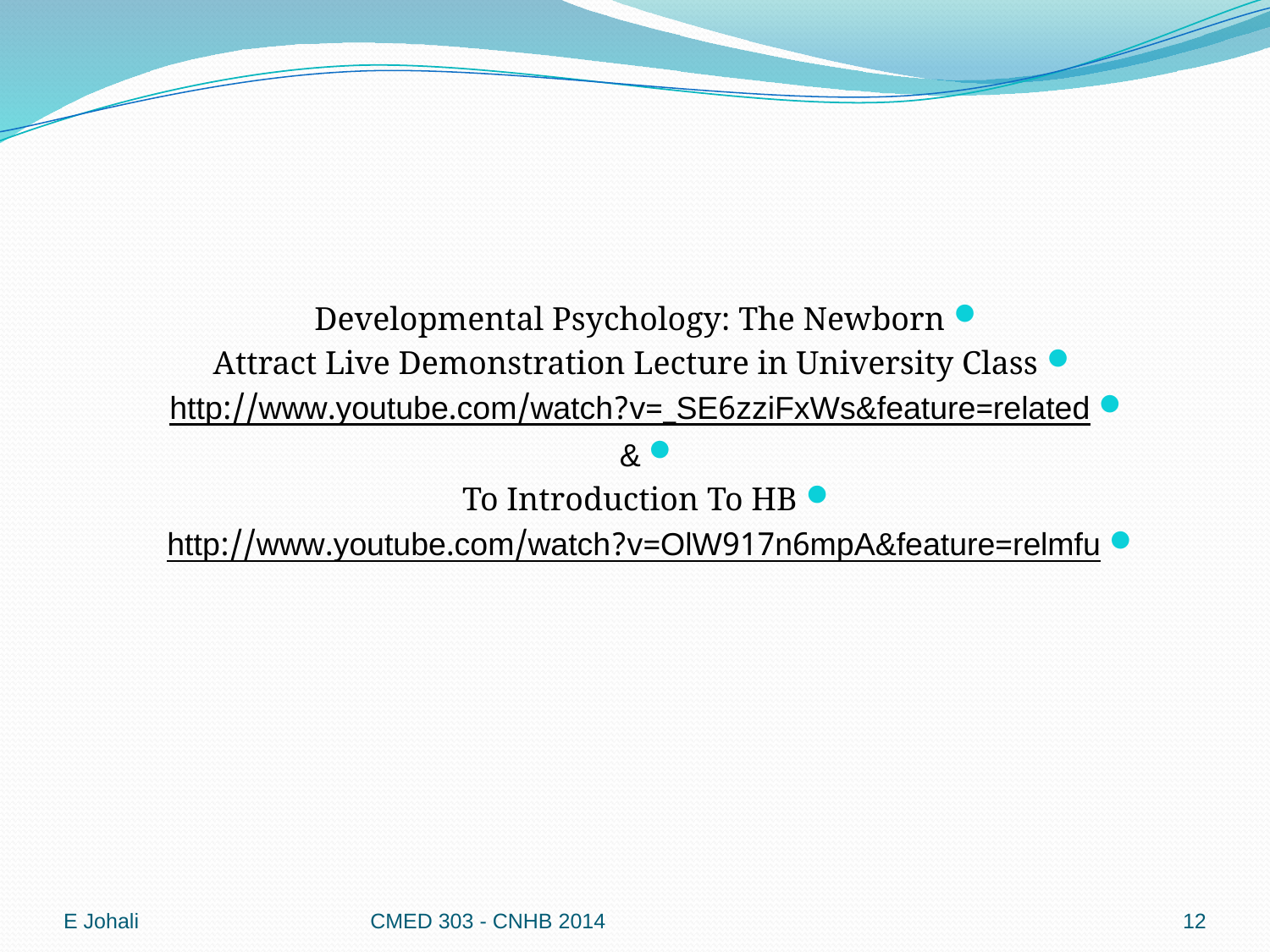

Developmental Psychology: The Newborn
Attract Live Demonstration Lecture in University Class
http://www.youtube.com/watch?v=_SE6zziFxWs&feature=related
&
To Introduction To HB
http://www.youtube.com/watch?v=OlW917n6mpA&feature=relmfu
E Johali
CMED 303 - CNHB 2014
12